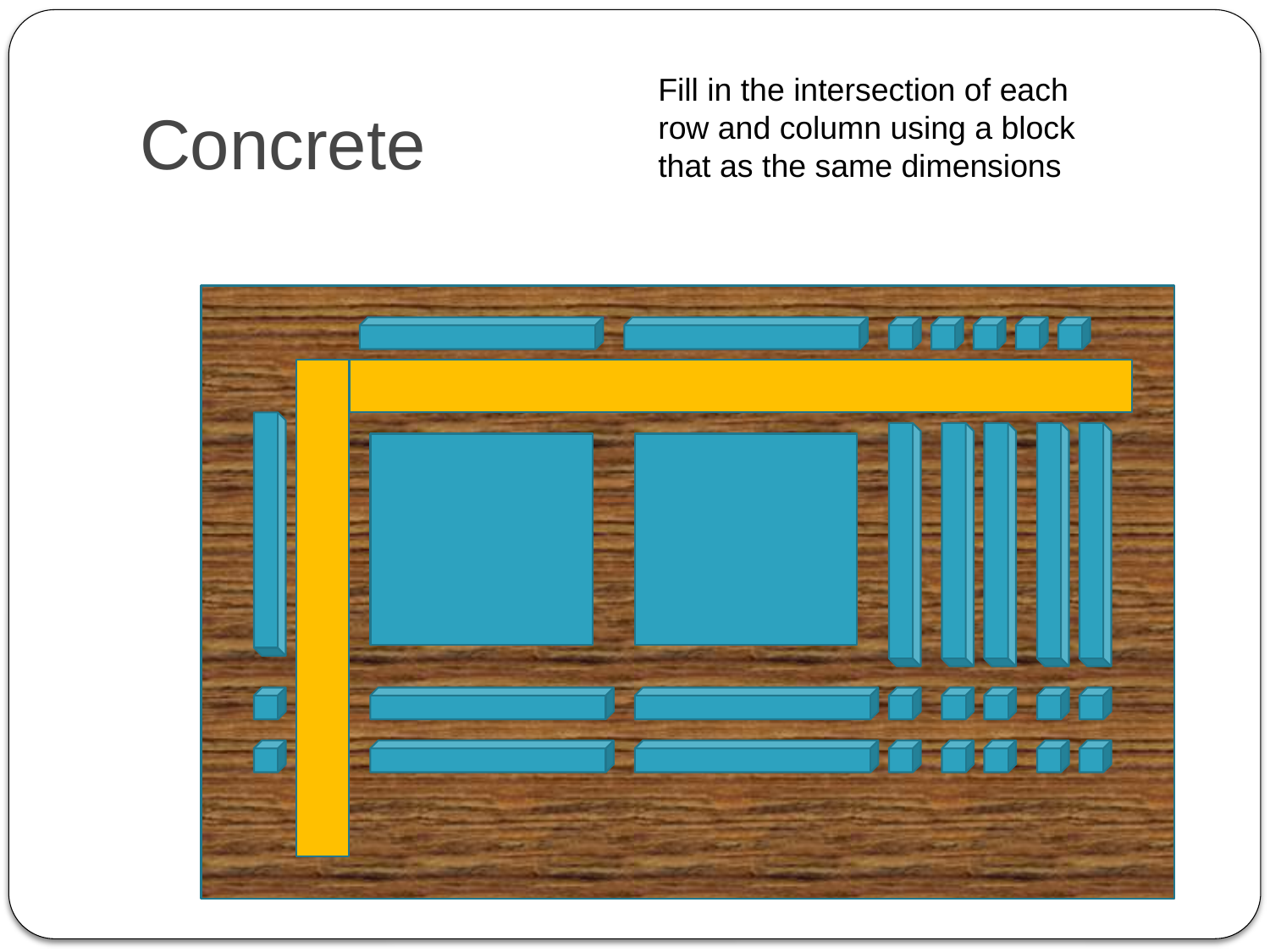

# Concrete
Fill in the intersection of each row and column using a block that as the same dimensions